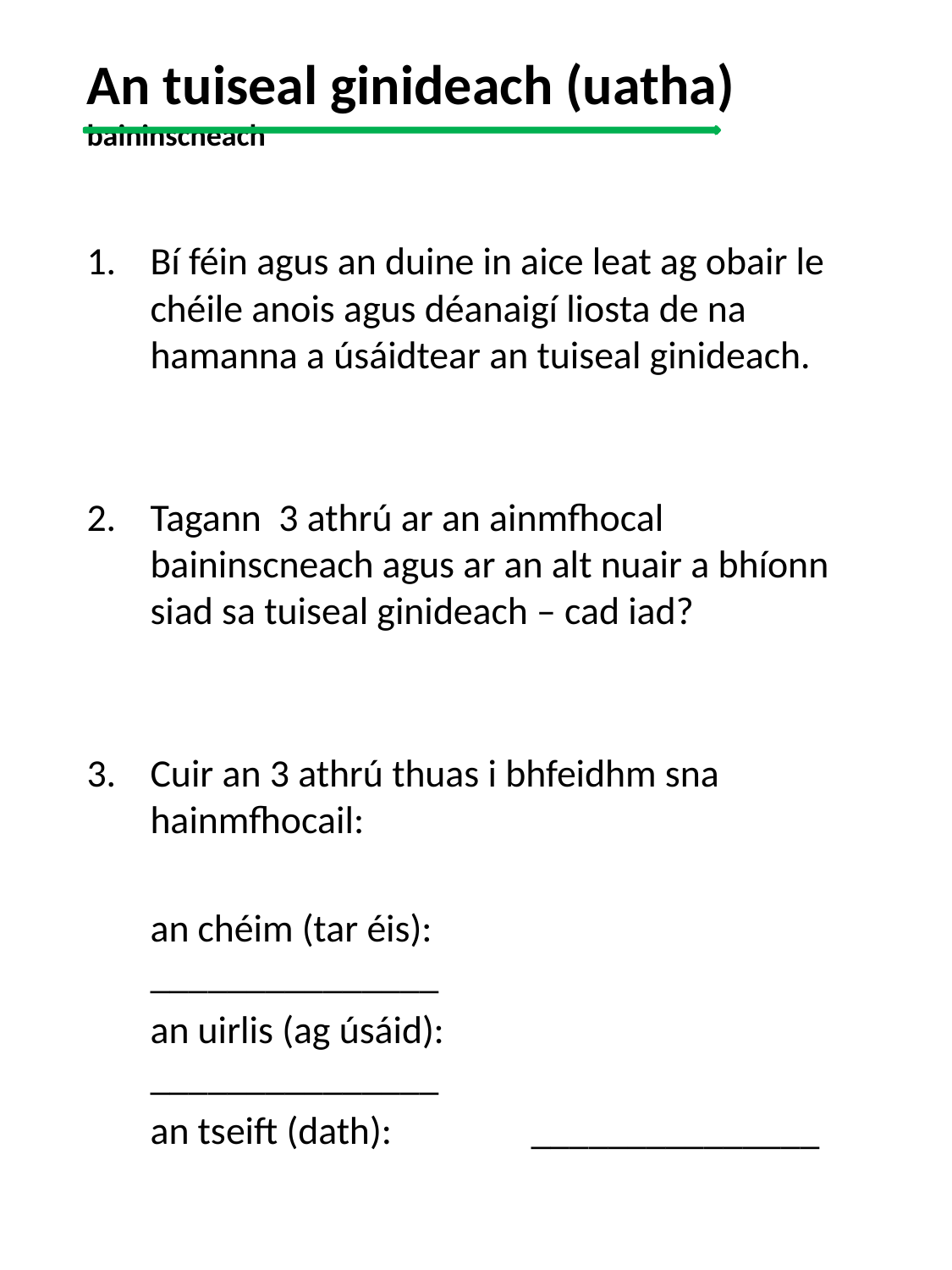

# An tuiseal ginideach (uatha)   baininscneach

Bí féin agus an duine in aice leat ag obair le chéile anois agus déanaigí liosta de na hamanna a úsáidtear an tuiseal ginideach.

Tagann  3 athrú ar an ainmfhocal baininscneach agus ar an alt nuair a bhíonn siad sa tuiseal ginideach – cad iad?

Cuir an 3 athrú thuas i bhfeidhm sna hainmfhocail:

	an chéim (tar éis):		_______________
	an uirlis (ag úsáid):		_______________
	an tseift (dath):		_______________